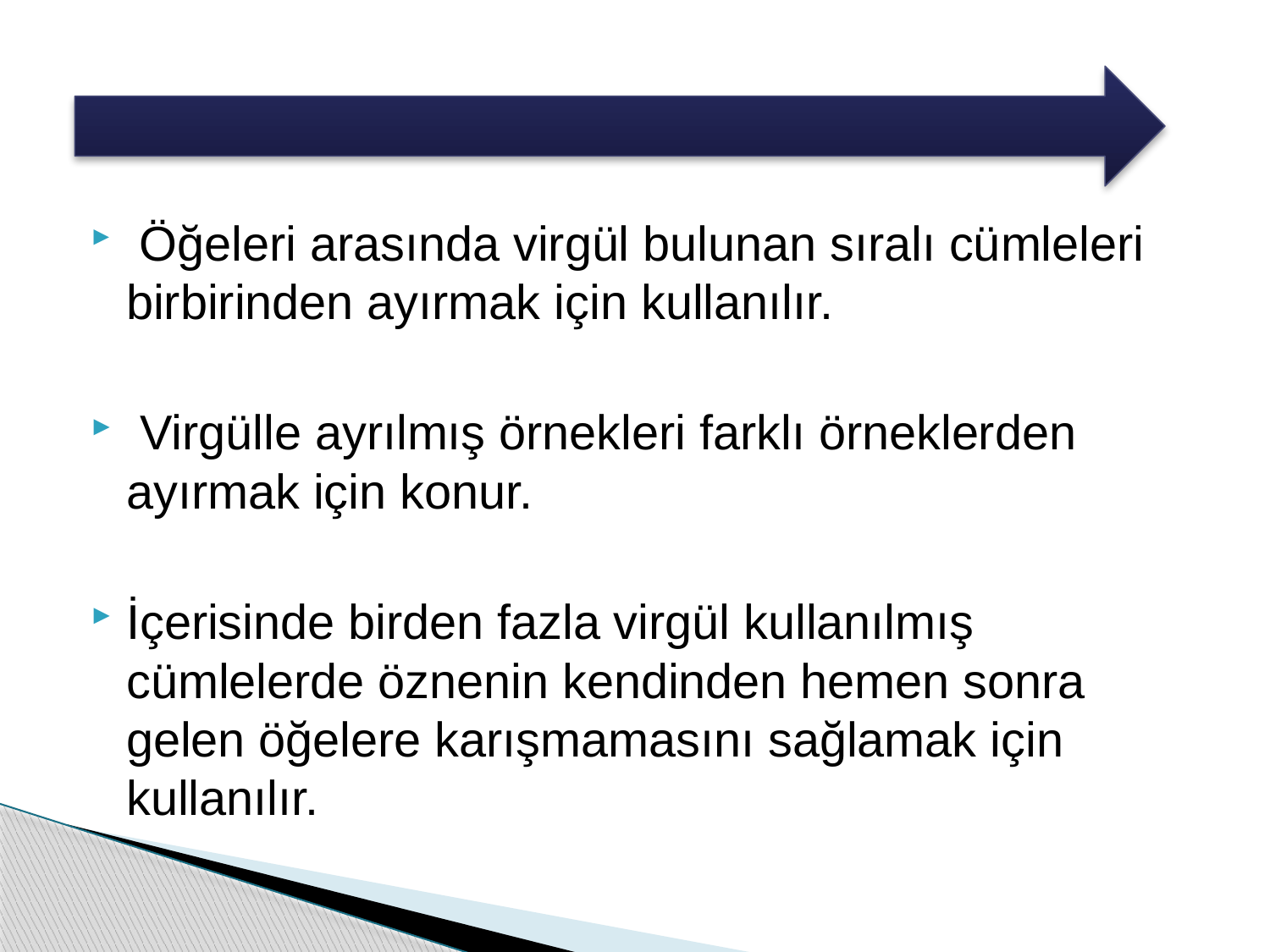

Öğeleri arasında virgül bulunan sıralı cümleleri birbirinden ayırmak için kullanılır.

 Virgülle ayrılmış örnekleri farklı örneklerden ayırmak için konur.

İçerisinde birden fazla virgül kullanılmış cümlelerde öznenin kendinden hemen sonra gelen öğelere karışmamasını sağlamak için kullanılır.